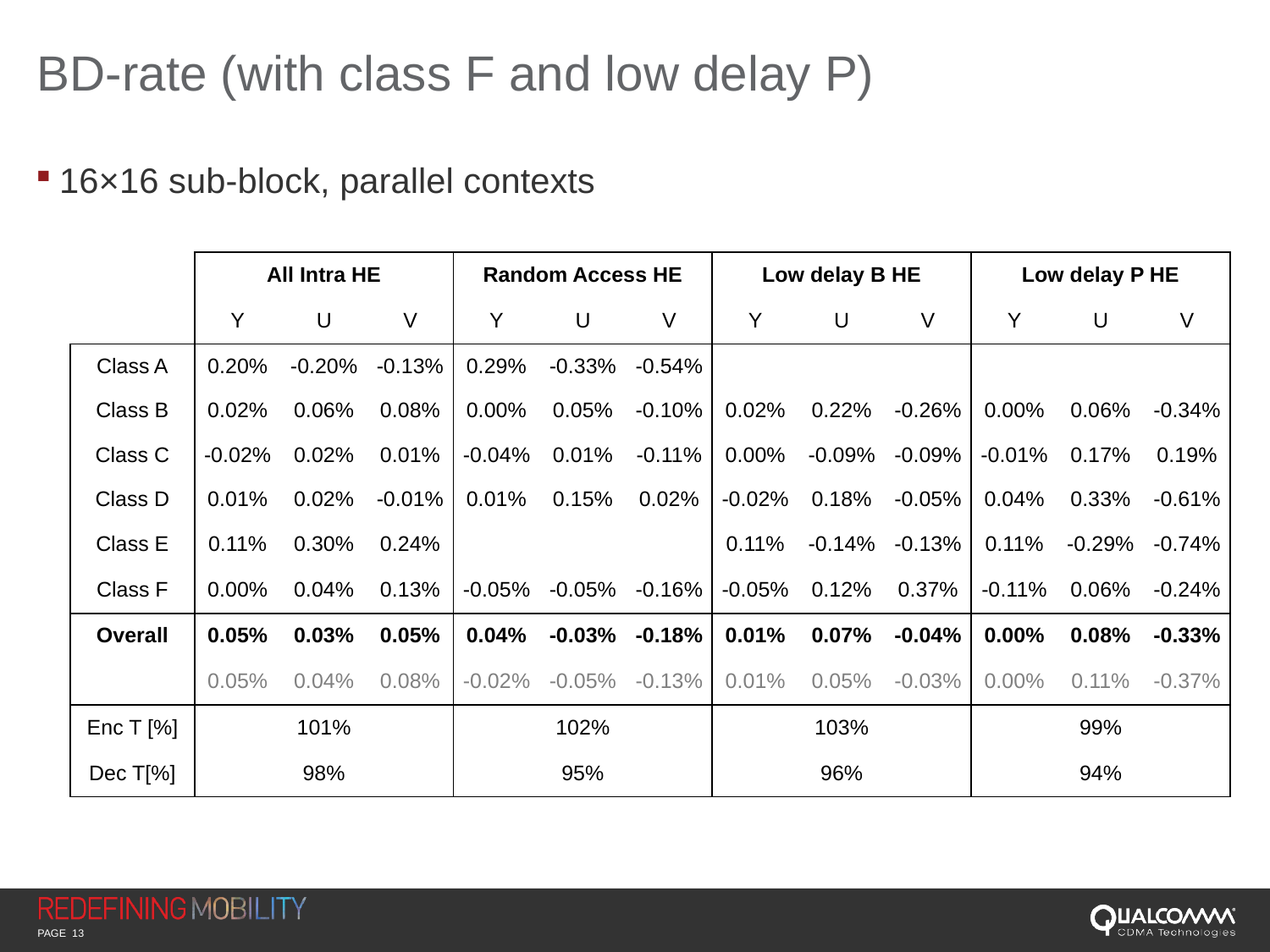

# BD-rate (with class F and low delay P)

16×16 sub-block, parallel contexts

|  | All Intra HE |  |  | Random Access HE |  |  | Low delay B HE |  |  | Low delay P HE |  |  |
| --- | --- | --- | --- | --- | --- | --- | --- | --- | --- | --- | --- | --- |
|  | Y | U | V | Y | U | V | Y | U | V | Y | U | V |
| Class A | 0.20% | -0.20% | -0.13% | 0.29% | -0.33% | -0.54% |  |  |  |  |  |  |
| Class B | 0.02% | 0.06% | 0.08% | 0.00% | 0.05% | -0.10% | 0.02% | 0.22% | -0.26% | 0.00% | 0.06% | -0.34% |
| Class C | -0.02% | 0.02% | 0.01% | -0.04% | 0.01% | -0.11% | 0.00% | -0.09% | -0.09% | -0.01% | 0.17% | 0.19% |
| Class D | 0.01% | 0.02% | -0.01% | 0.01% | 0.15% | 0.02% | -0.02% | 0.18% | -0.05% | 0.04% | 0.33% | -0.61% |
| Class E | 0.11% | 0.30% | 0.24% |  |  |  | 0.11% | -0.14% | -0.13% | 0.11% | -0.29% | -0.74% |
| Class F | 0.00% | 0.04% | 0.13% | -0.05% | -0.05% | -0.16% | -0.05% | 0.12% | 0.37% | -0.11% | 0.06% | -0.24% |
| Overall | 0.05% | 0.03% | 0.05% | 0.04% | -0.03% | -0.18% | 0.01% | 0.07% | -0.04% | 0.00% | 0.08% | -0.33% |
|  | 0.05% | 0.04% | 0.08% | -0.02% | -0.05% | -0.13% | 0.01% | 0.05% | -0.03% | 0.00% | 0.11% | -0.37% |
| Enc T [%] | 101% |  |  | 102% |  |  | 103% |  |  | 99% |  |  |
| Dec T[%] | 98% |  |  | 95% |  |  | 96% |  |  | 94% |  |  |